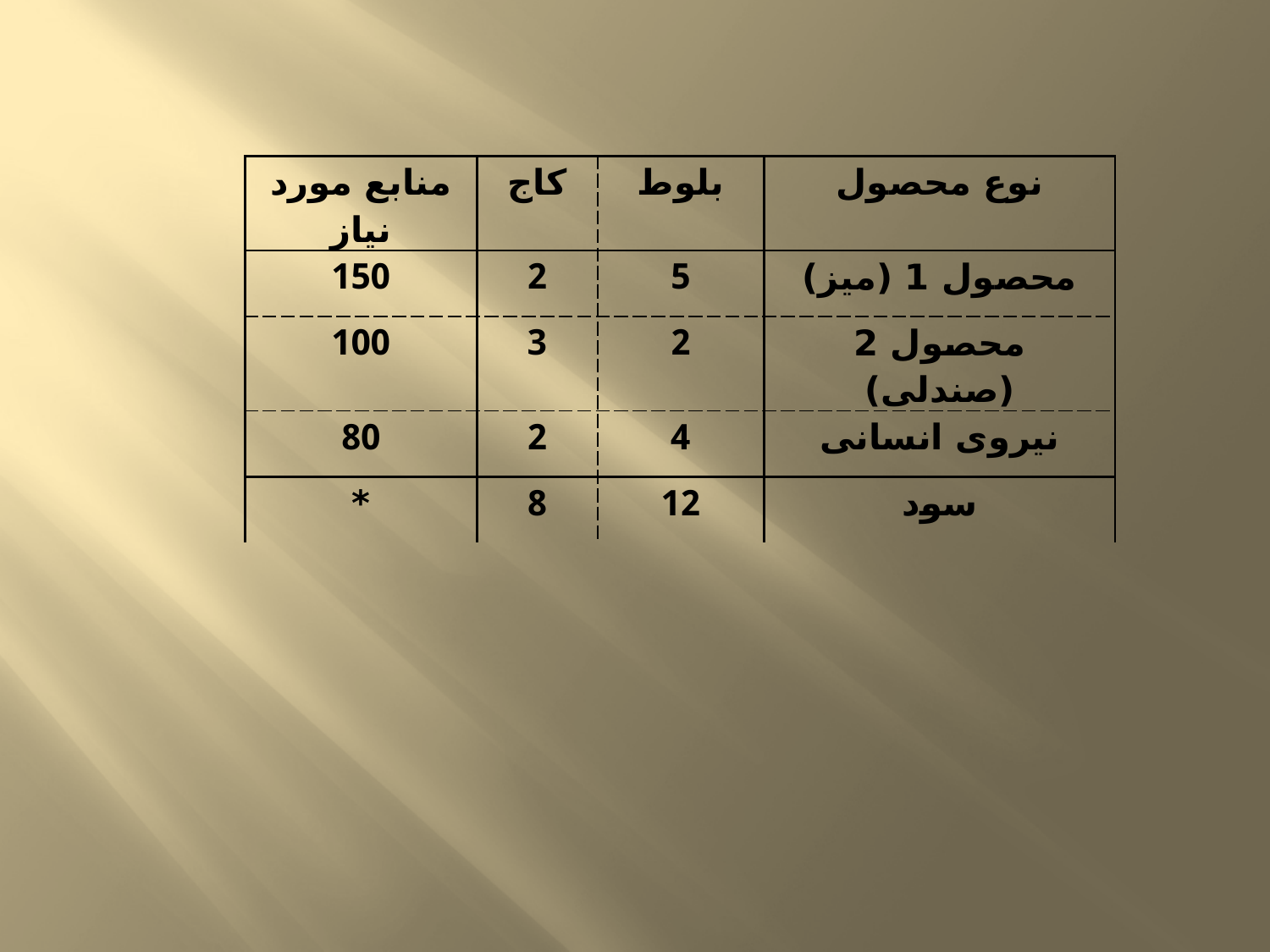

| منابع مورد نیاز | کاج | بلوط | نوع محصول |
| --- | --- | --- | --- |
| 150 | 2 | 5 | محصول 1 (میز) |
| 100 | 3 | 2 | محصول 2 (صندلی) |
| 80 | 2 | 4 | نیروی انسانی |
| \* | 8 | 12 | سود |